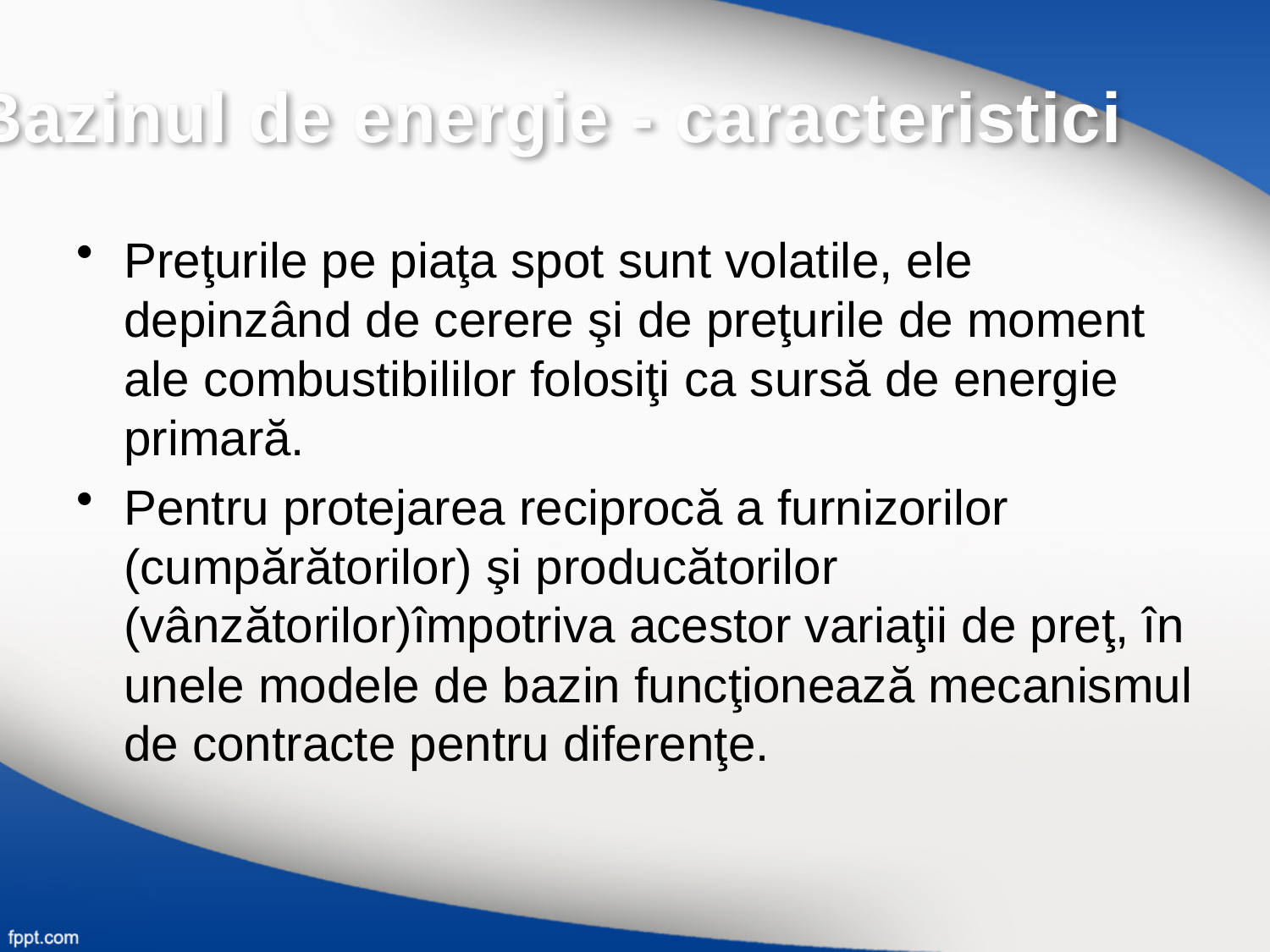

Bazinul de energie - caracteristici
Preţurile pe piaţa spot sunt volatile, ele depinzând de cerere şi de preţurile de moment ale combustibililor folosiţi ca sursă de energie primară.
Pentru protejarea reciprocă a furnizorilor (cumpărătorilor) şi producătorilor (vânzătorilor)împotriva acestor variaţii de preţ, în unele modele de bazin funcţionează mecanismul de contracte pentru diferenţe.